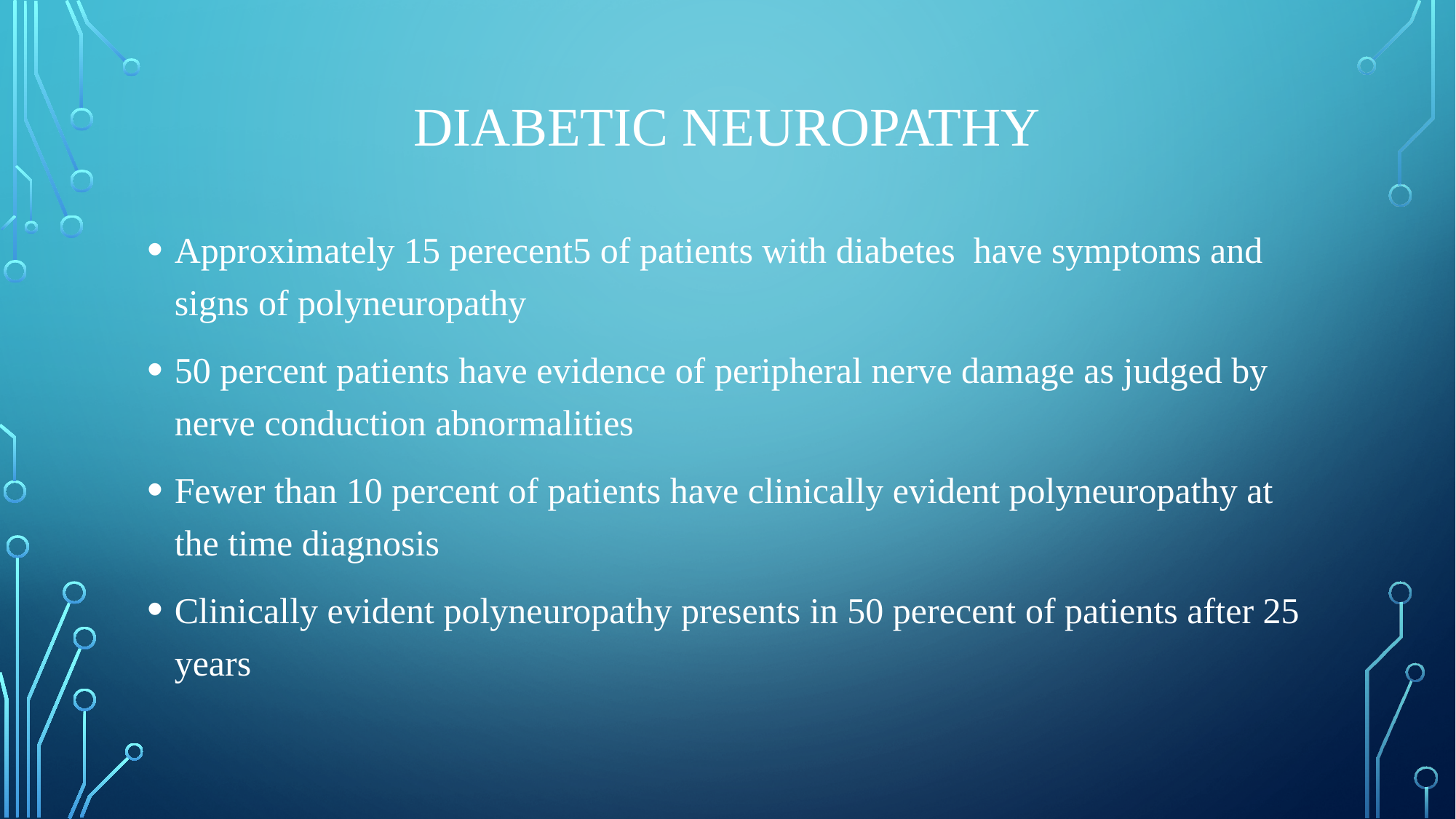

# Diabetic neuropathy
Approximately 15 perecent5 of patients with diabetes  have symptoms and signs of polyneuropathy
50 percent patients have evidence of peripheral nerve damage as judged by nerve conduction abnormalities
Fewer than 10 percent of patients have clinically evident polyneuropathy at the time diagnosis
Clinically evident polyneuropathy presents in 50 perecent of patients after 25 years